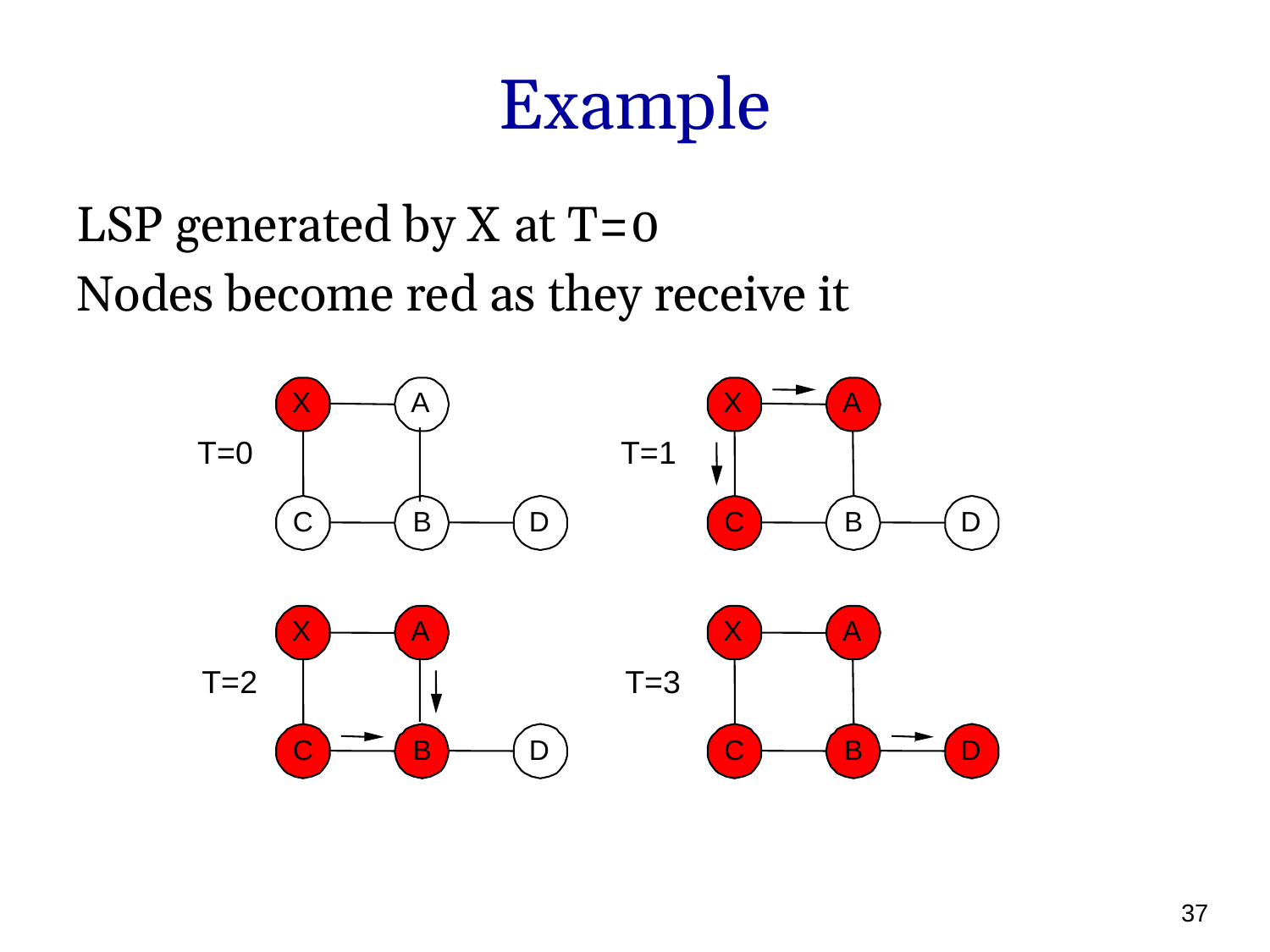

# Example
LSP generated by X at T=0
Nodes become red as they receive it

X
A
X

A

T=0
T=1

C
B
D
C
B
D

X
A
X
A

T=2
T=3

C

B
D
C
B

D

37